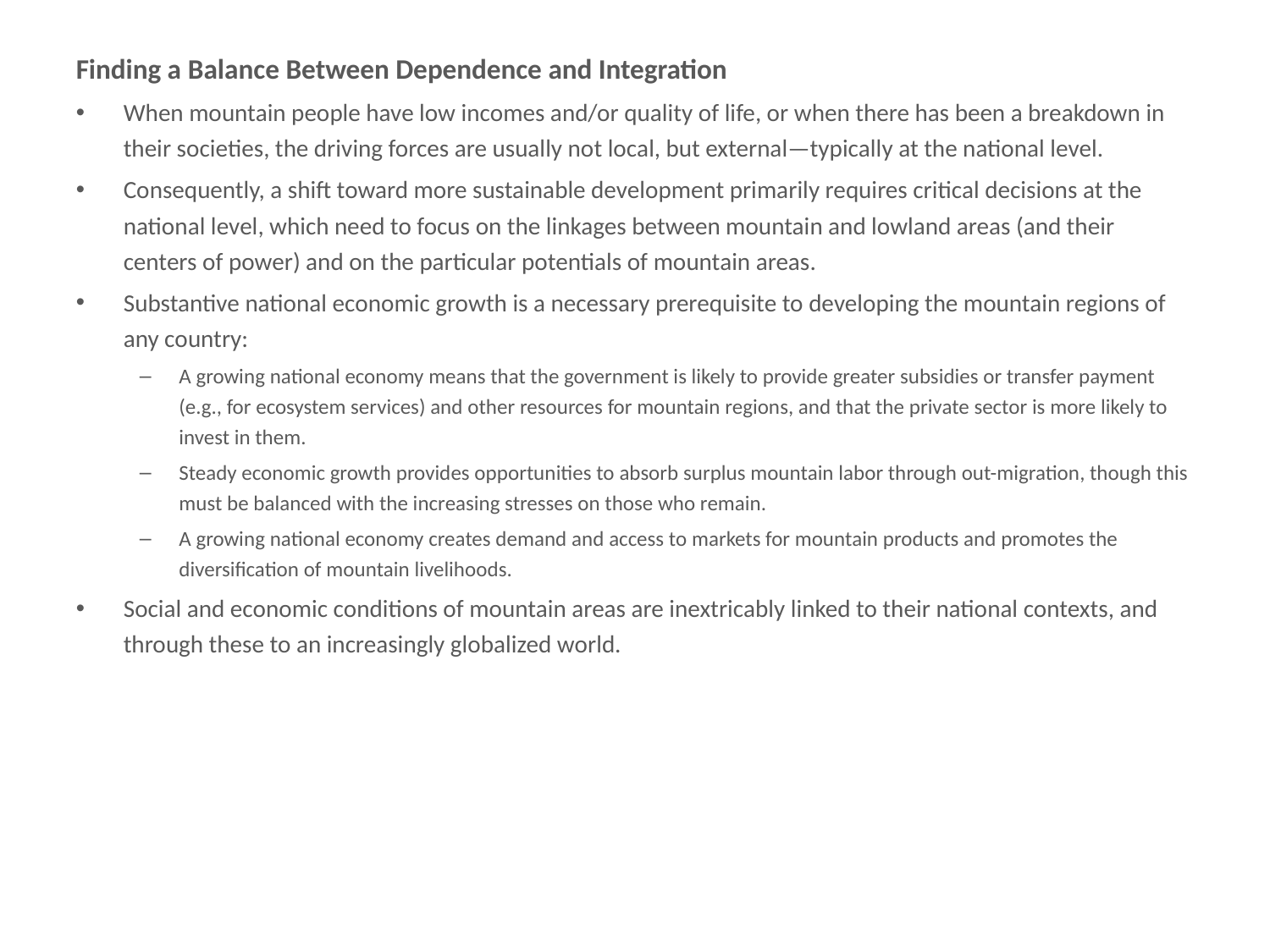

# Finding a Balance Between Dependence and Integration
Finding a Balance Between Dependence and Integration
When mountain people have low incomes and/or quality of life, or when there has been a breakdown in their societies, the driving forces are usually not local, but external—typically at the national level.
Consequently, a shift toward more sustainable development primarily requires critical decisions at the national level, which need to focus on the linkages between mountain and lowland areas (and their centers of power) and on the particular potentials of mountain areas.
Substantive national economic growth is a necessary prerequisite to developing the mountain regions of any country:
A growing national economy means that the government is likely to provide greater subsidies or transfer payment (e.g., for ecosystem services) and other resources for mountain regions, and that the private sector is more likely to invest in them.
Steady economic growth provides opportunities to absorb surplus mountain labor through out-migration, though this must be balanced with the increasing stresses on those who remain.
A growing national economy creates demand and access to markets for mountain products and promotes the diversification of mountain livelihoods.
Social and economic conditions of mountain areas are inextricably linked to their national contexts, and through these to an increasingly globalized world.